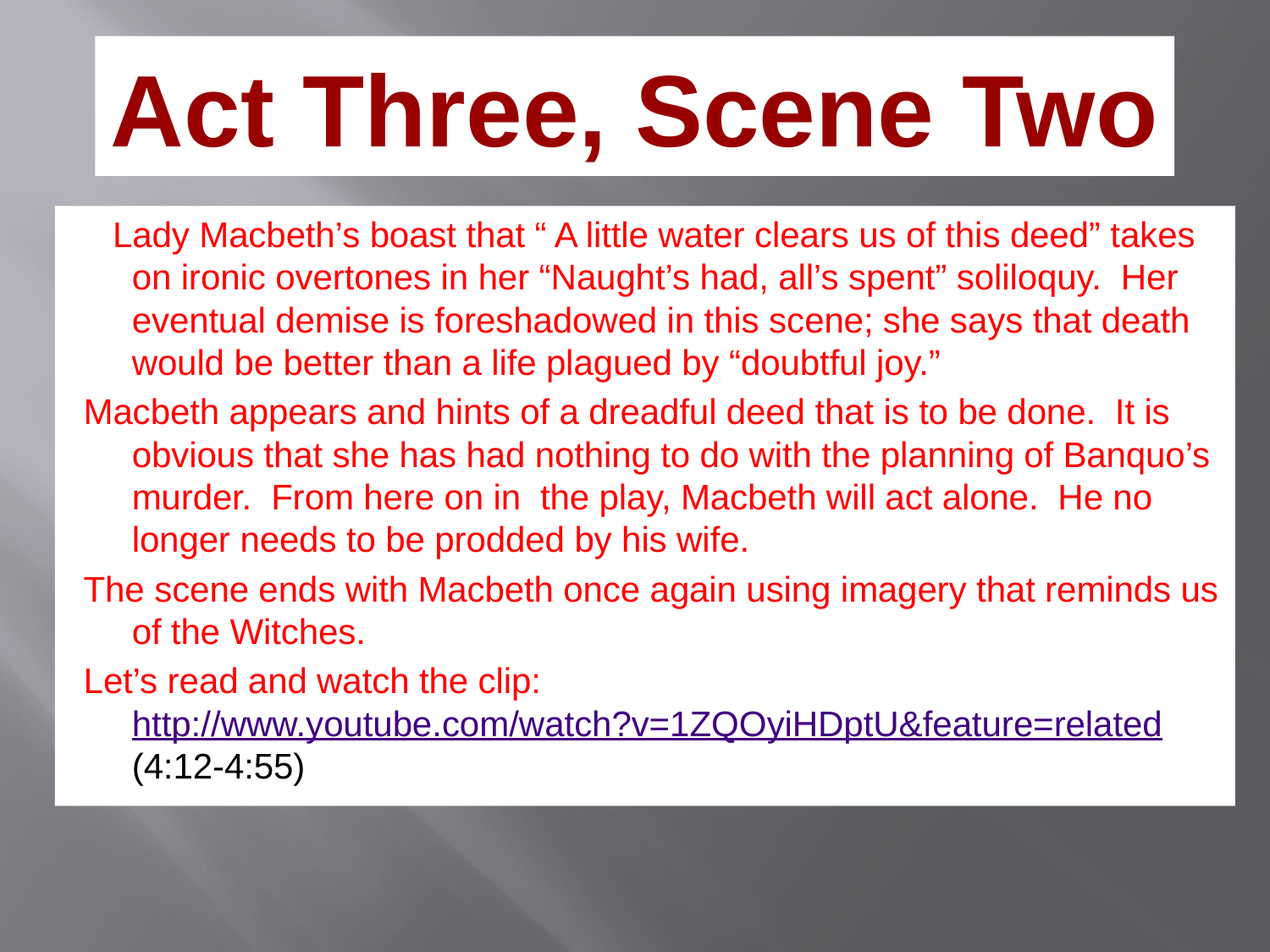

# Act Three, Scene Two
   Lady Macbeth’s boast that “ A little water clears us of this deed” takes on ironic overtones in her “Naught’s had, all’s spent” soliloquy.  Her eventual demise is foreshadowed in this scene; she says that death would be better than a life plagued by “doubtful joy.”
Macbeth appears and hints of a dreadful deed that is to be done.  It is obvious that she has had nothing to do with the planning of Banquo’s murder.  From here on in  the play, Macbeth will act alone.  He no longer needs to be prodded by his wife.
The scene ends with Macbeth once again using imagery that reminds us of the Witches.
Let’s read and watch the clip: http://www.youtube.com/watch?v=1ZQOyiHDptU&feature=related  (4:12-4:55)